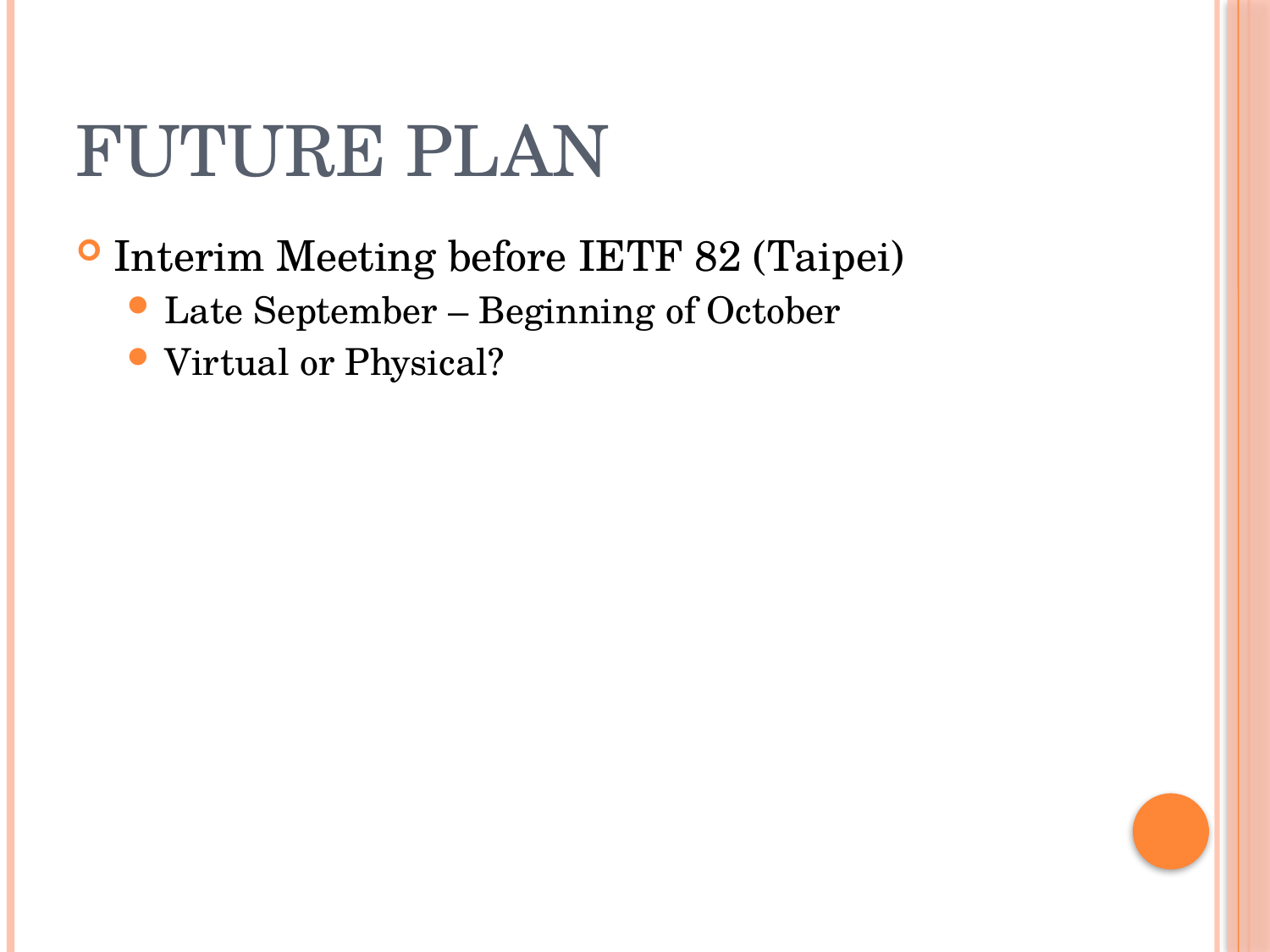

# Future Plan
Interim Meeting before IETF 82 (Taipei)
Late September – Beginning of October
Virtual or Physical?